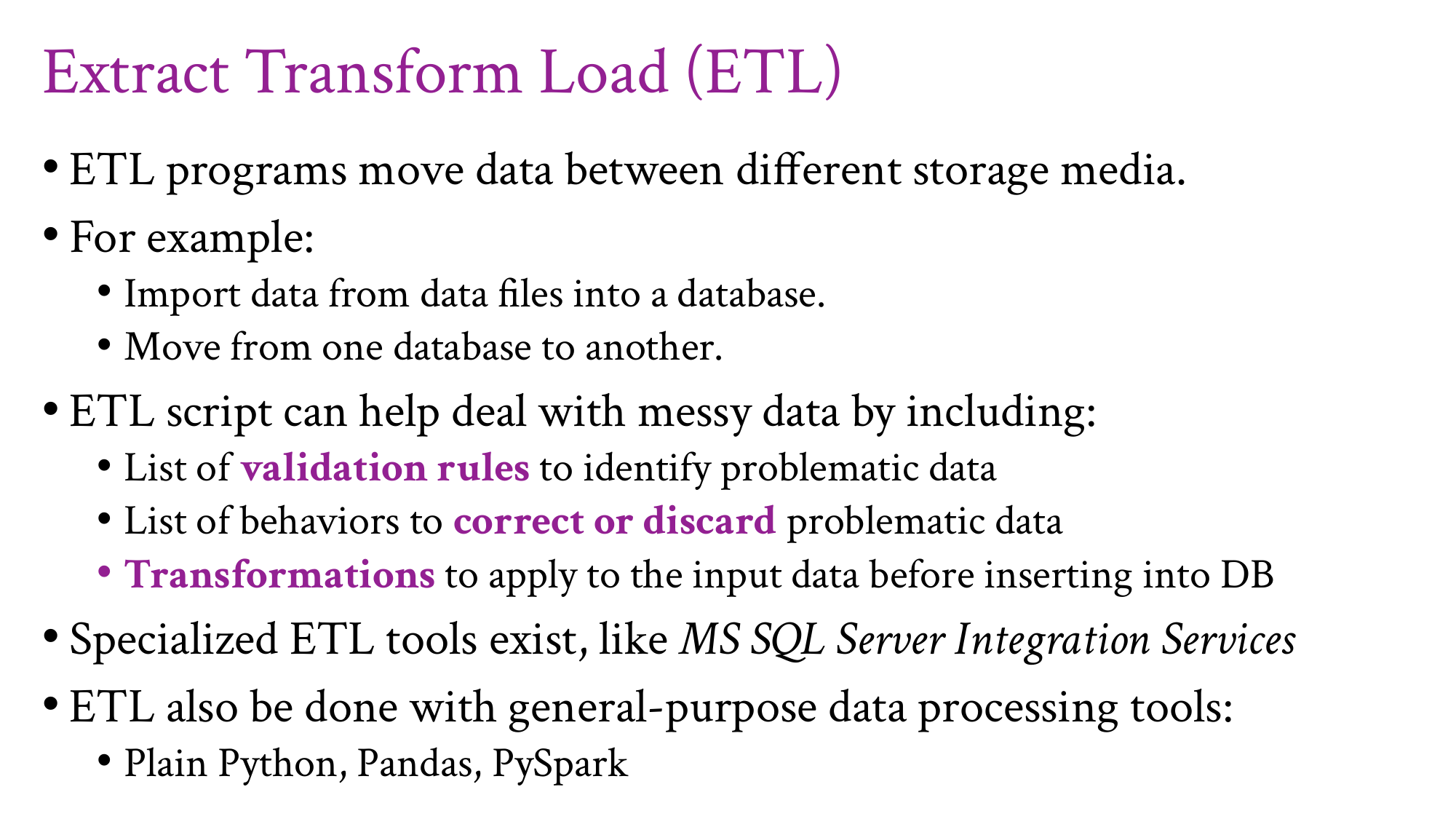

# Extract Transform Load (ETL)
ETL programs move data between different storage media.
For example:
Import data from data files into a database.
Move from one database to another.
ETL script can help deal with messy data by including:
List of validation rules to identify problematic data
List of behaviors to correct or discard problematic data
Transformations to apply to the input data before inserting into DB
Specialized ETL tools exist, like MS SQL Server Integration Services
ETL also be done with general-purpose data processing tools:
Plain Python, Pandas, PySpark